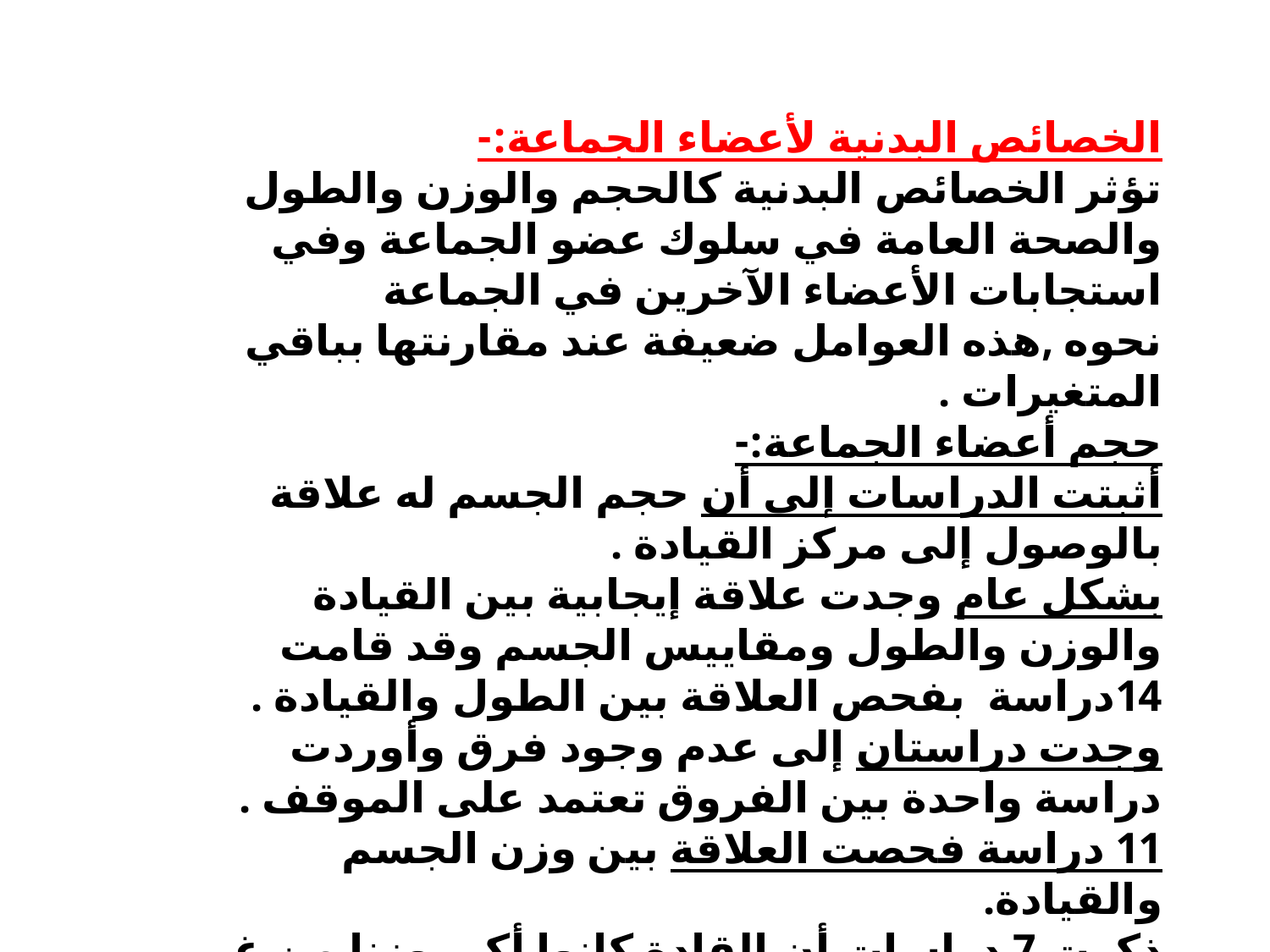

الخصائص البدنية لأعضاء الجماعة:-
تؤثر الخصائص البدنية كالحجم والوزن والطول والصحة العامة في سلوك عضو الجماعة وفي استجابات الأعضاء الآخرين في الجماعة نحوه ,هذه العوامل ضعيفة عند مقارنتها بباقي المتغيرات .
حجم أعضاء الجماعة:-
أثبتت الدراسات إلى أن حجم الجسم له علاقة بالوصول إلى مركز القيادة .
بشكل عام وجدت علاقة إيجابية بين القيادة والوزن والطول ومقاييس الجسم وقد قامت 14دراسة  بفحص العلاقة بين الطول والقيادة .
وجدت دراستان إلى عدم وجود فرق وأوردت دراسة واحدة بين الفروق تعتمد على الموقف .
11 دراسة فحصت العلاقة بين وزن الجسم والقيادة.
ذكرت 7 دراسات أن القادة كانوا أكبر وزنا من غير القادة .
أشارات دراستان إلى أن القادة كانوا أخف وزنا من غير القادة .
قررت دراستان أنه لا يوجد فروق في الوزن بين القادة وغير القادة .